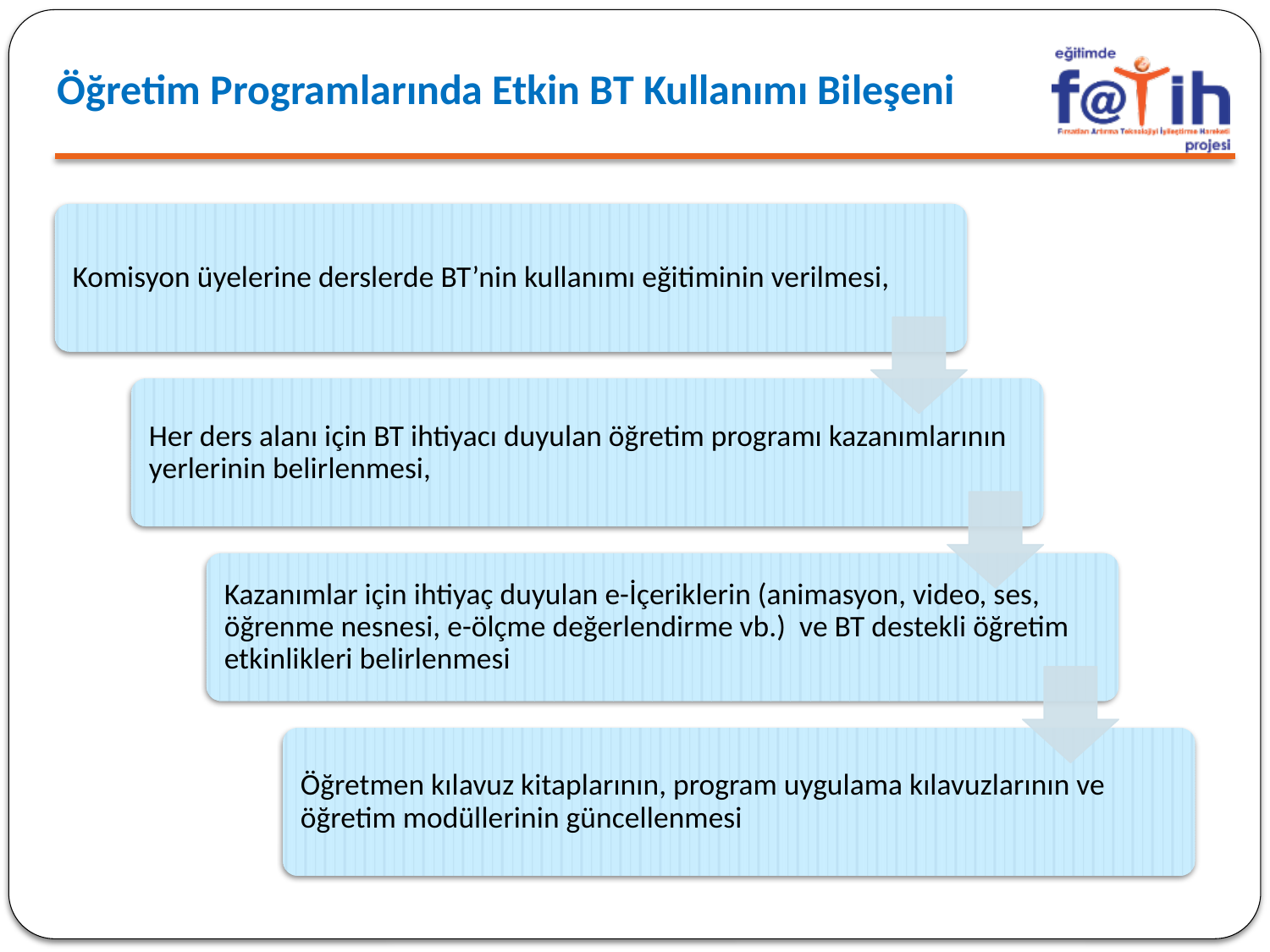

Öğretim Programlarında Etkin BT Kullanımı Bileşeni
Komisyon üyelerine derslerde BT’nin kullanımı eğitiminin verilmesi,
Her ders alanı için BT ihtiyacı duyulan öğretim programı kazanımlarının yerlerinin belirlenmesi,
Kazanımlar için ihtiyaç duyulan e-İçeriklerin (animasyon, video, ses, öğrenme nesnesi, e-ölçme değerlendirme vb.)  ve BT destekli öğretim etkinlikleri belirlenmesi
Öğretmen kılavuz kitaplarının, program uygulama kılavuzlarının ve öğretim modüllerinin güncellenmesi